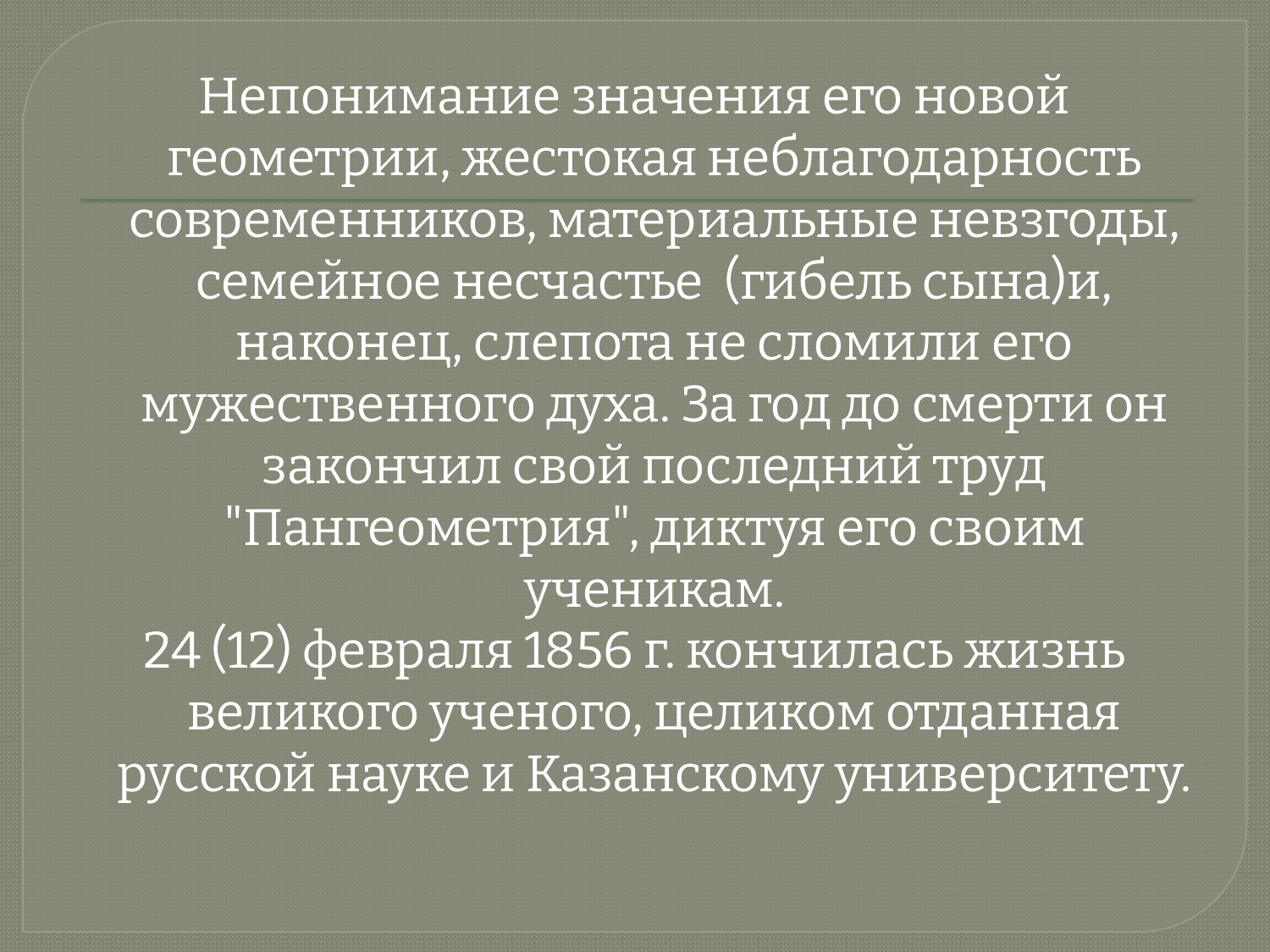

Непонимание значения его новой геометрии, жестокая неблагодарность современников, материальные невзгоды, семейное несчастье  (гибель сына)и, наконец, слепота не сломили его мужественного духа. За год до смерти он закончил свой последний труд "Пангеометрия", диктуя его своим ученикам.
24 (12) февраля 1856 г. кончилась жизнь великого ученого, целиком отданная русской науке и Казанскому университету.